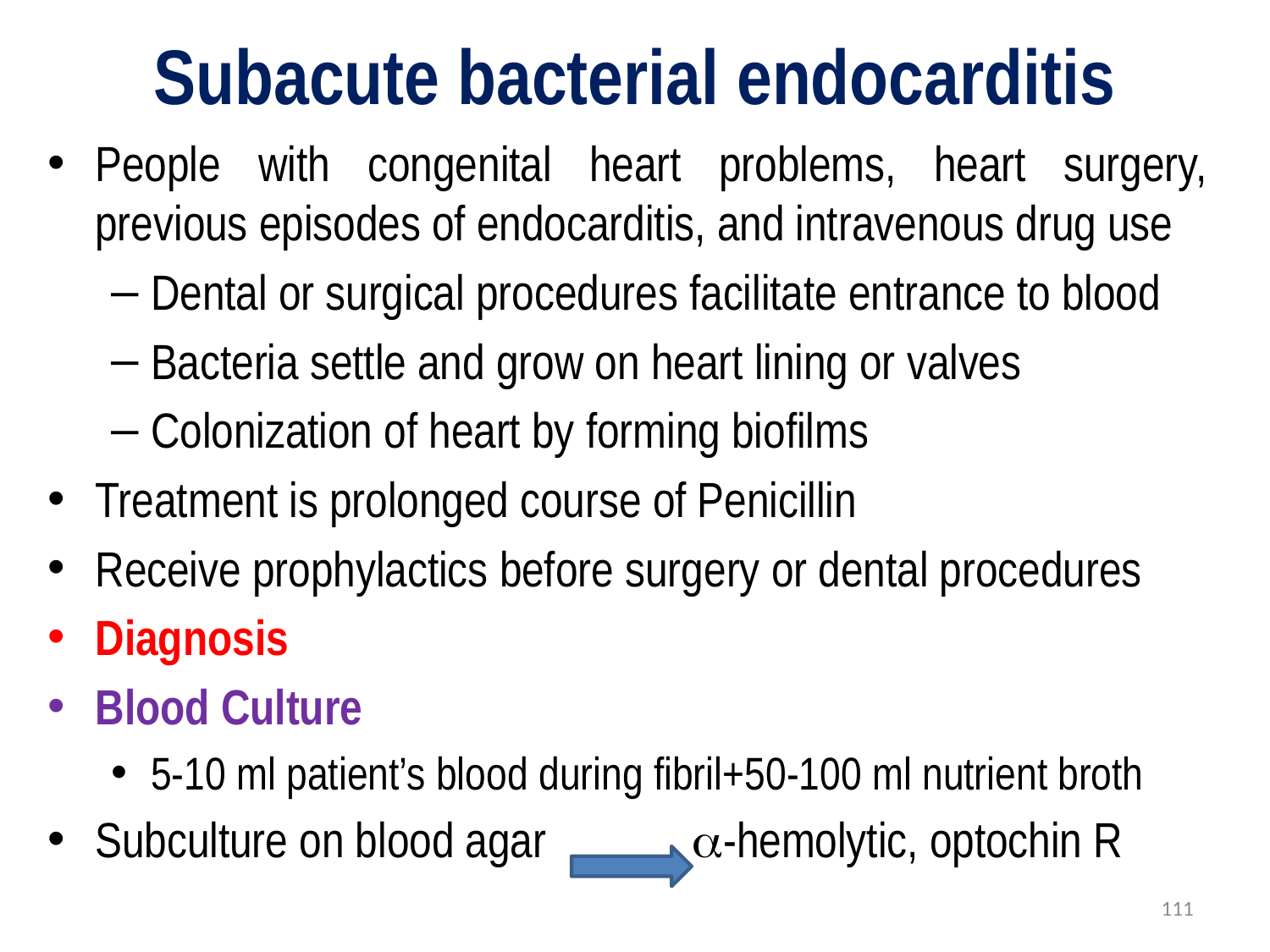

# Subacute bacterial endocarditis
People with congenital heart problems, heart surgery, previous episodes of endocarditis, and intravenous drug use
Dental or surgical procedures facilitate entrance to blood
Bacteria settle and grow on heart lining or valves
Colonization of heart by forming biofilms
Treatment is prolonged course of Penicillin
Receive prophylactics before surgery or dental procedures
Diagnosis
Blood Culture
5-10 ml patient’s blood during fibril+50-100 ml nutrient broth
Subculture on blood agar             α-hemolytic, optochin R

111